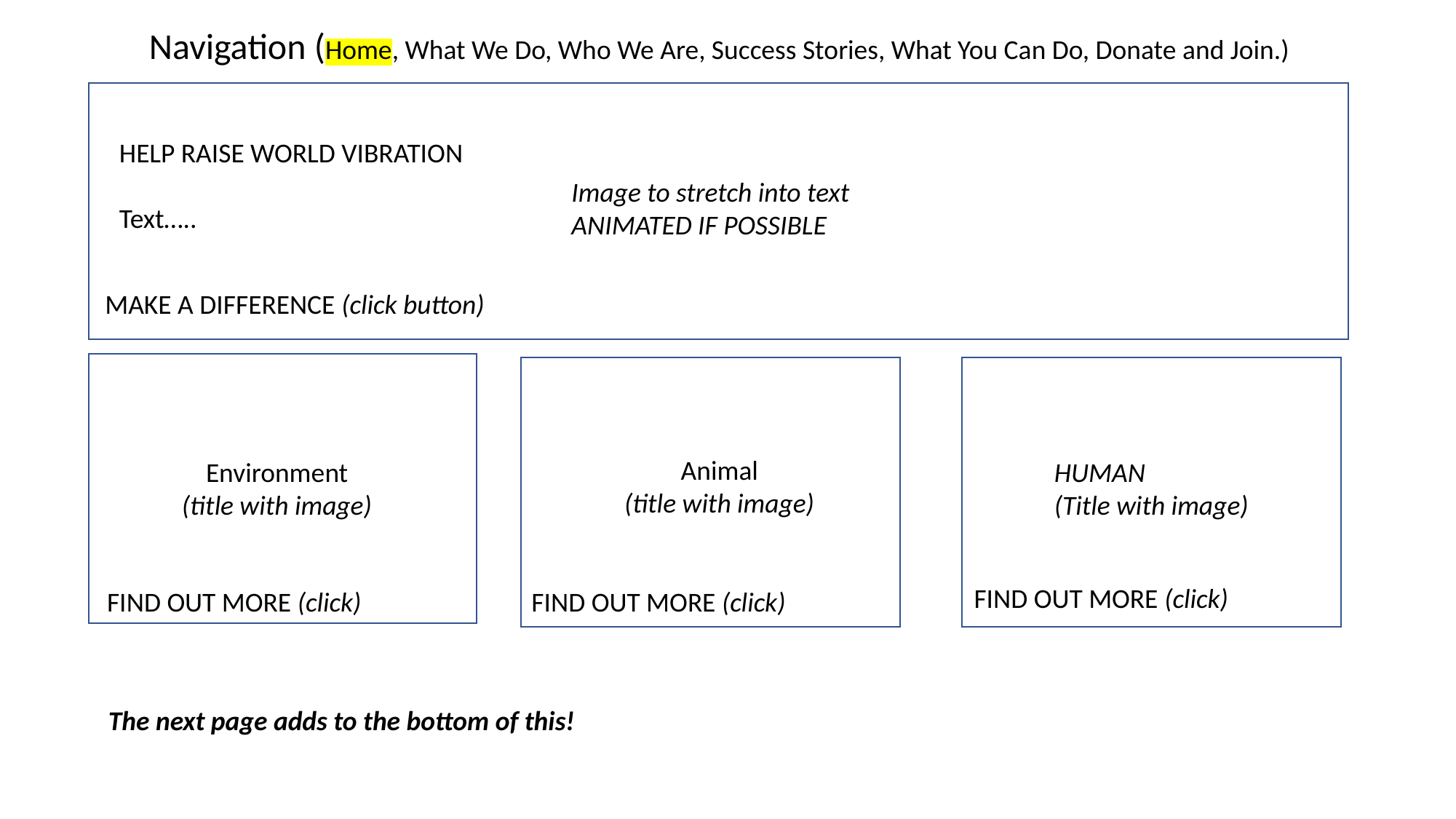

Navigation (Home, What We Do, Who We Are, Success Stories, What You Can Do, Donate and Join.)

HELP RAISE WORLD VIBRATION

Text…..
Image to stretch into text
ANIMATED IF POSSIBLE
MAKE A DIFFERENCE (click button)

Animal
(title with image)
Environment
(title with image)
HUMAN
(Title with image)
FIND OUT MORE (click)
FIND OUT MORE (click)
FIND OUT MORE (click)
The next page adds to the bottom of this!